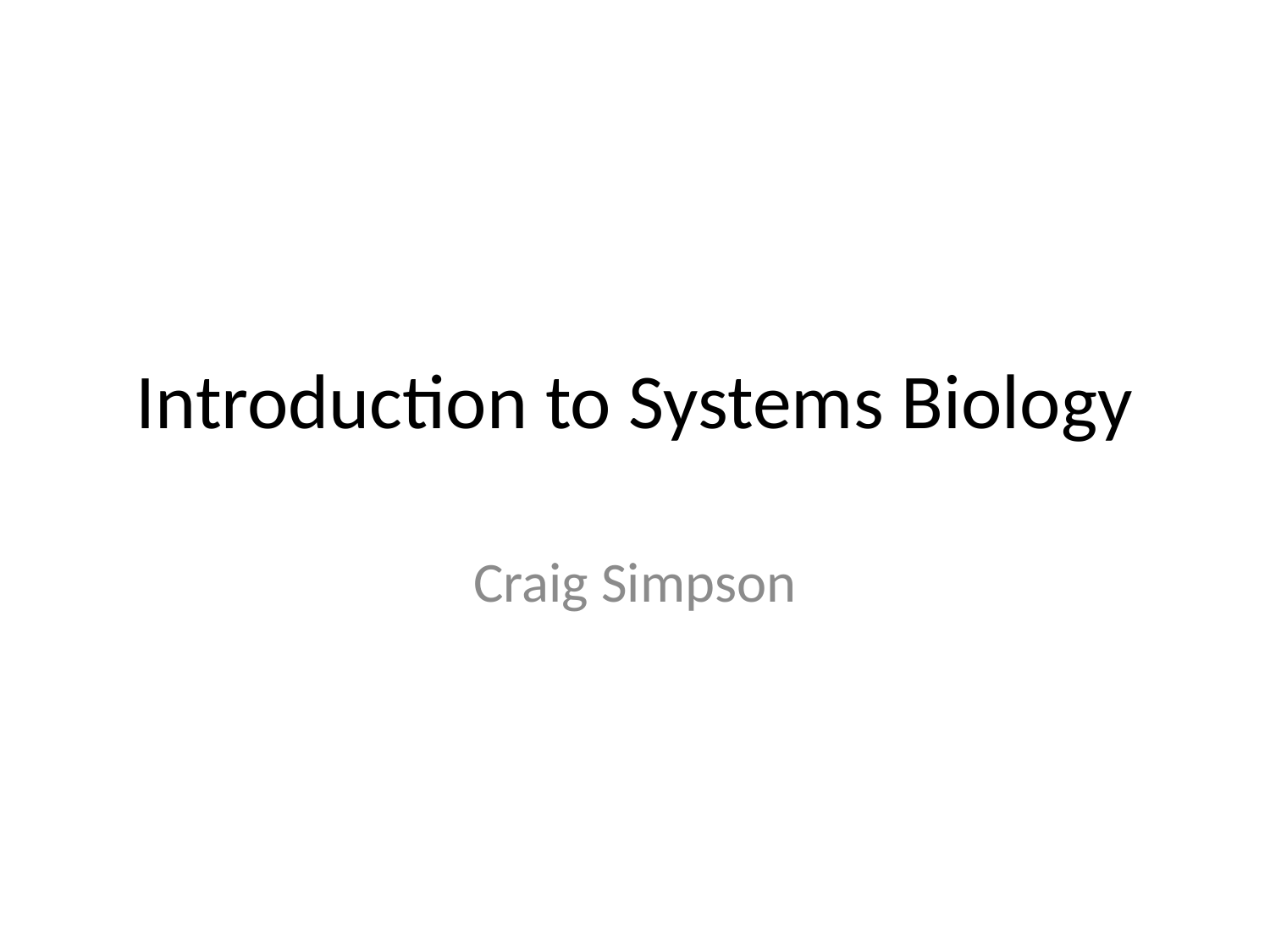

# Introduction to Systems Biology
Craig Simpson